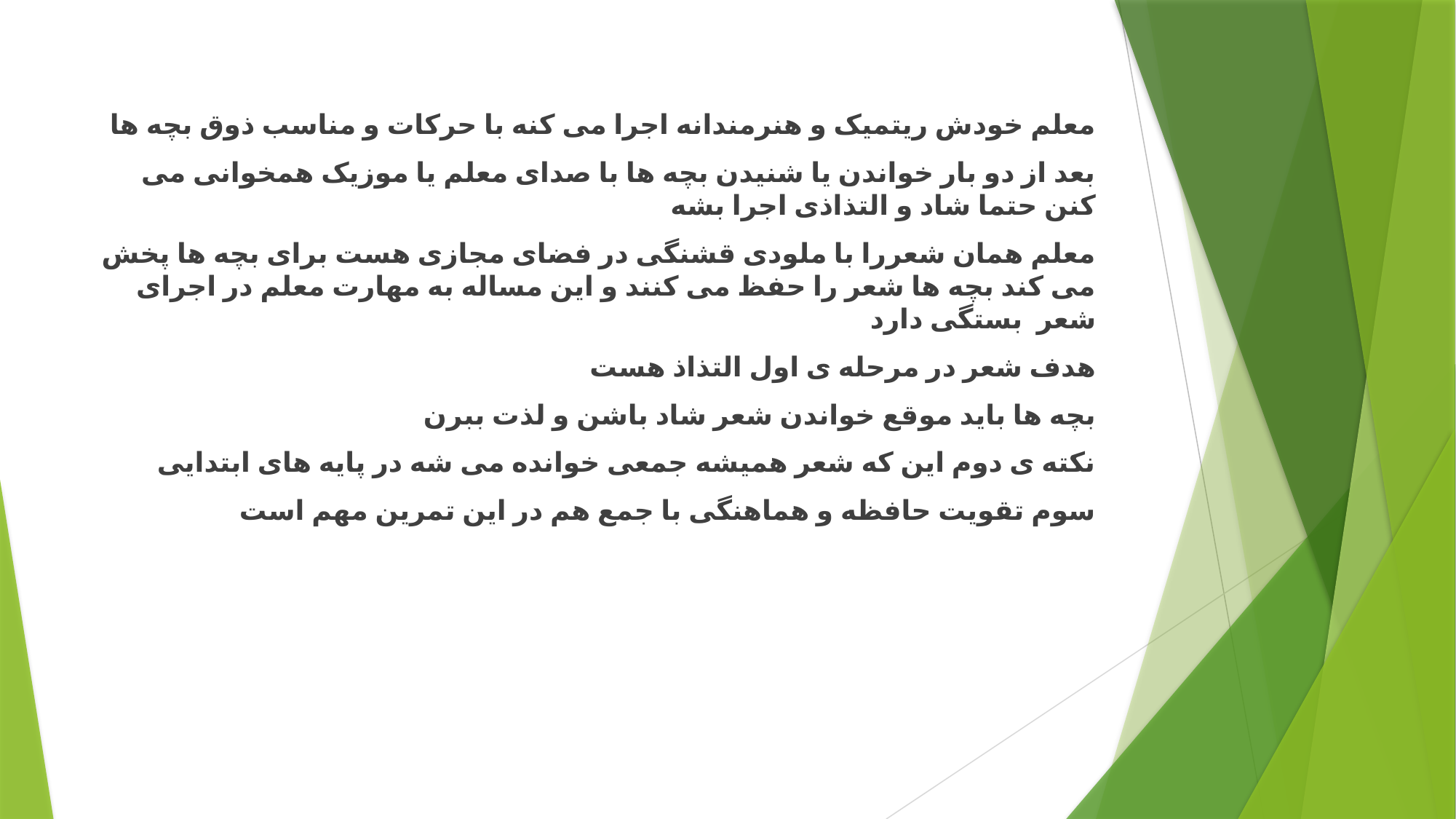

معلم خودش ریتمیک و هنرمندانه اجرا می کنه با حرکات و مناسب ذوق بچه ها
بعد از دو بار خواندن یا شنیدن بچه ها با صدای معلم یا موزیک همخوانی می کنن حتما شاد و التذاذی اجرا بشه
معلم همان شعررا با ملودی قشنگی در فضای مجازی هست برای بچه ها پخش می کند بچه ها شعر را حفظ می کنند و این مساله به مهارت معلم در اجرای شعر  بستگی دارد
هدف شعر در مرحله ی اول التذاذ هست
بچه ها باید موقع خواندن شعر شاد باشن و لذت ببرن
نکته ی دوم این که شعر همیشه جمعی خوانده می شه در پایه های ابتدایی
سوم تقویت حافظه و هماهنگی با جمع هم در این تمرین مهم است